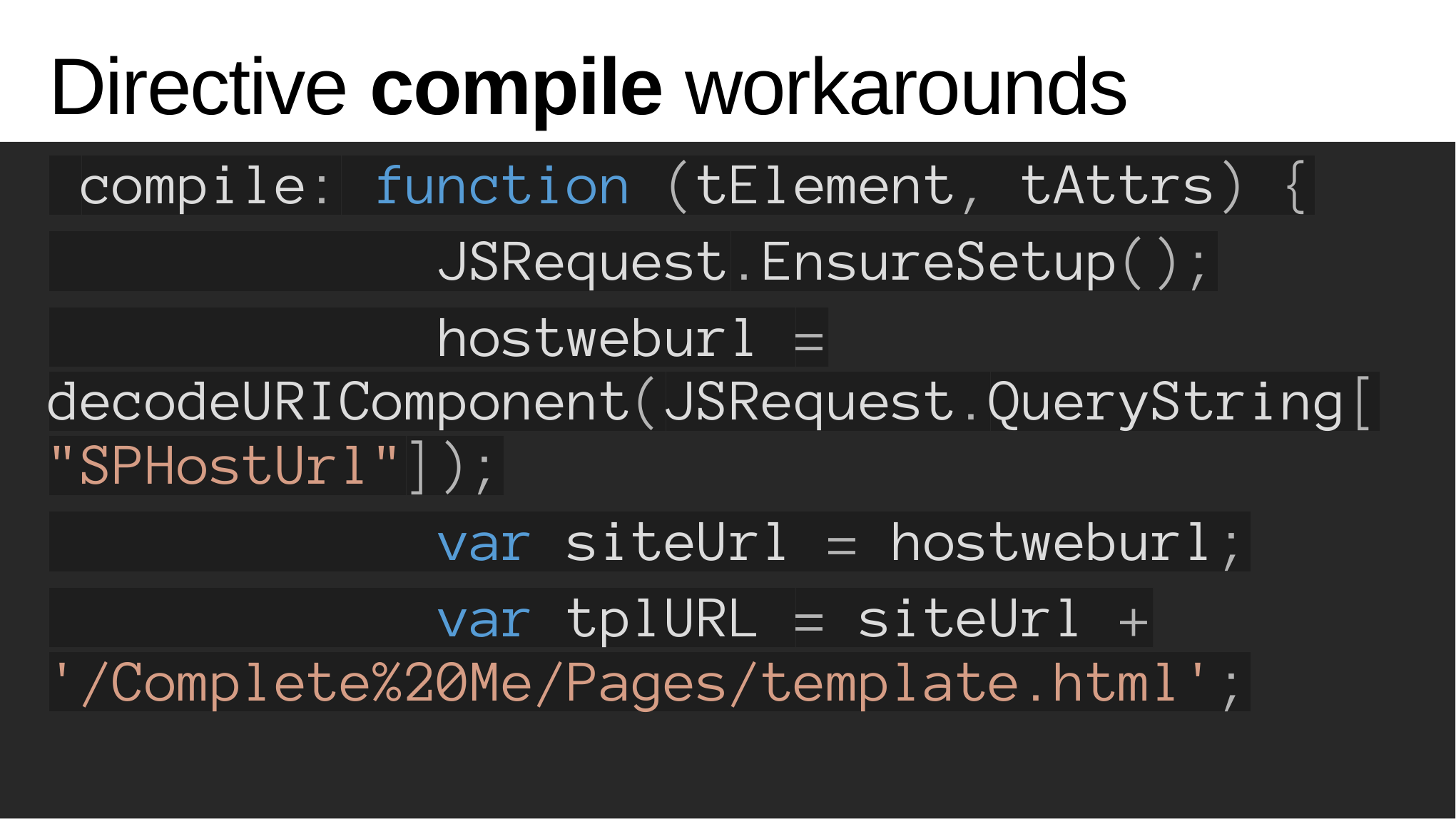

# Directive compile workarounds

 compile: function (tElement, tAttrs) {
            JSRequest.EnsureSetup();
            hostweburl = decodeURIComponent(JSRequest.QueryString["SPHostUrl"]);
            var siteUrl = hostweburl;
            var tplURL = siteUrl + '/Complete%20Me/Pages/template.html';